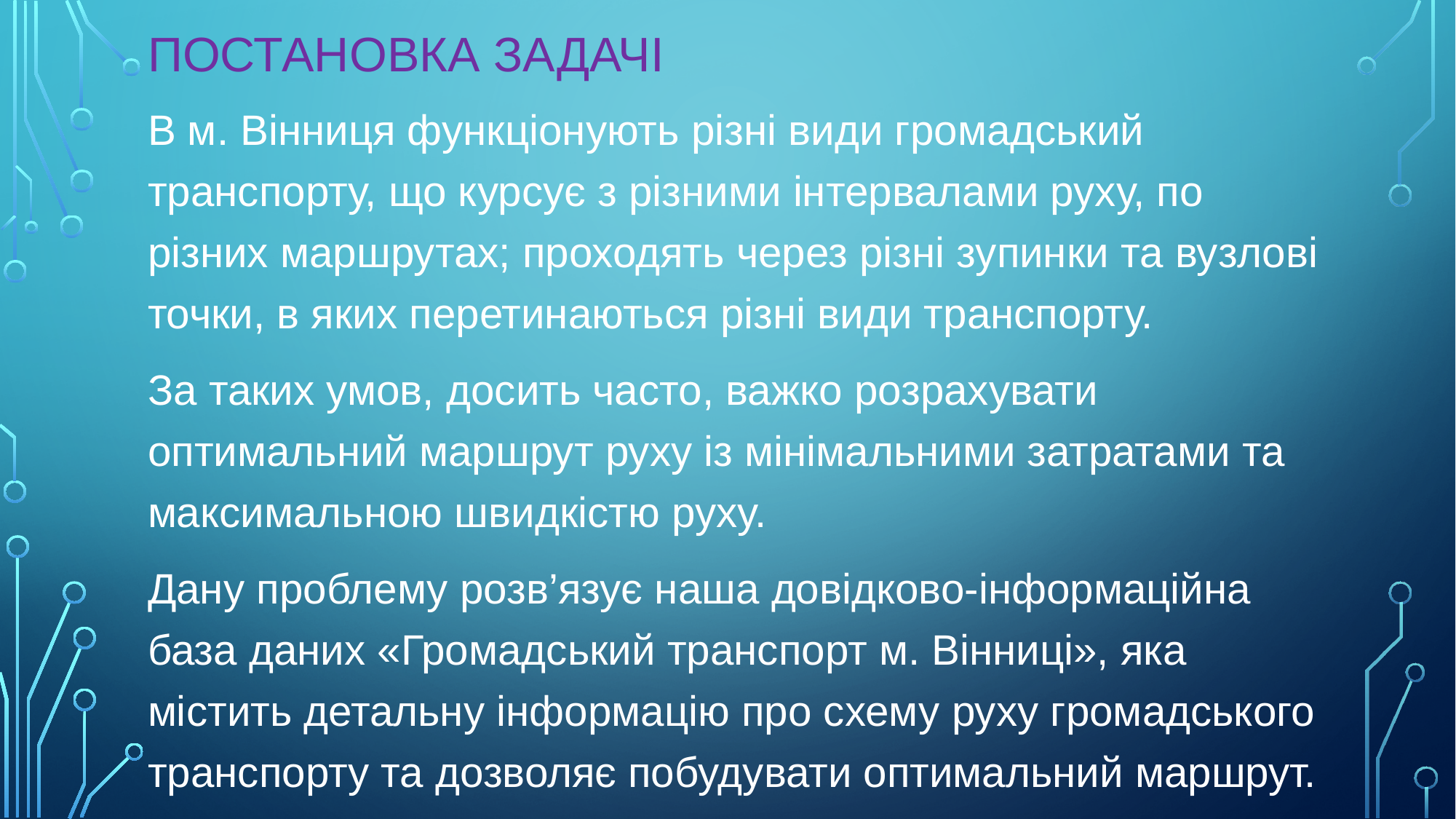

# Постановка задачі
В м. Вінниця функціонують різні види громадський транспорту, що курсує з різними інтервалами руху, по різних маршрутах; проходять через різні зупинки та вузлові точки, в яких перетинаються різні види транспорту.
За таких умов, досить часто, важко розрахувати оптимальний маршрут руху із мінімальними затратами та максимальною швидкістю руху.
Дану проблему розв’язує наша довідково-інформаційна база даних «Громадський транспорт м. Вінниці», яка містить детальну інформацію про схему руху громадського транспорту та дозволяє побудувати оптимальний маршрут.